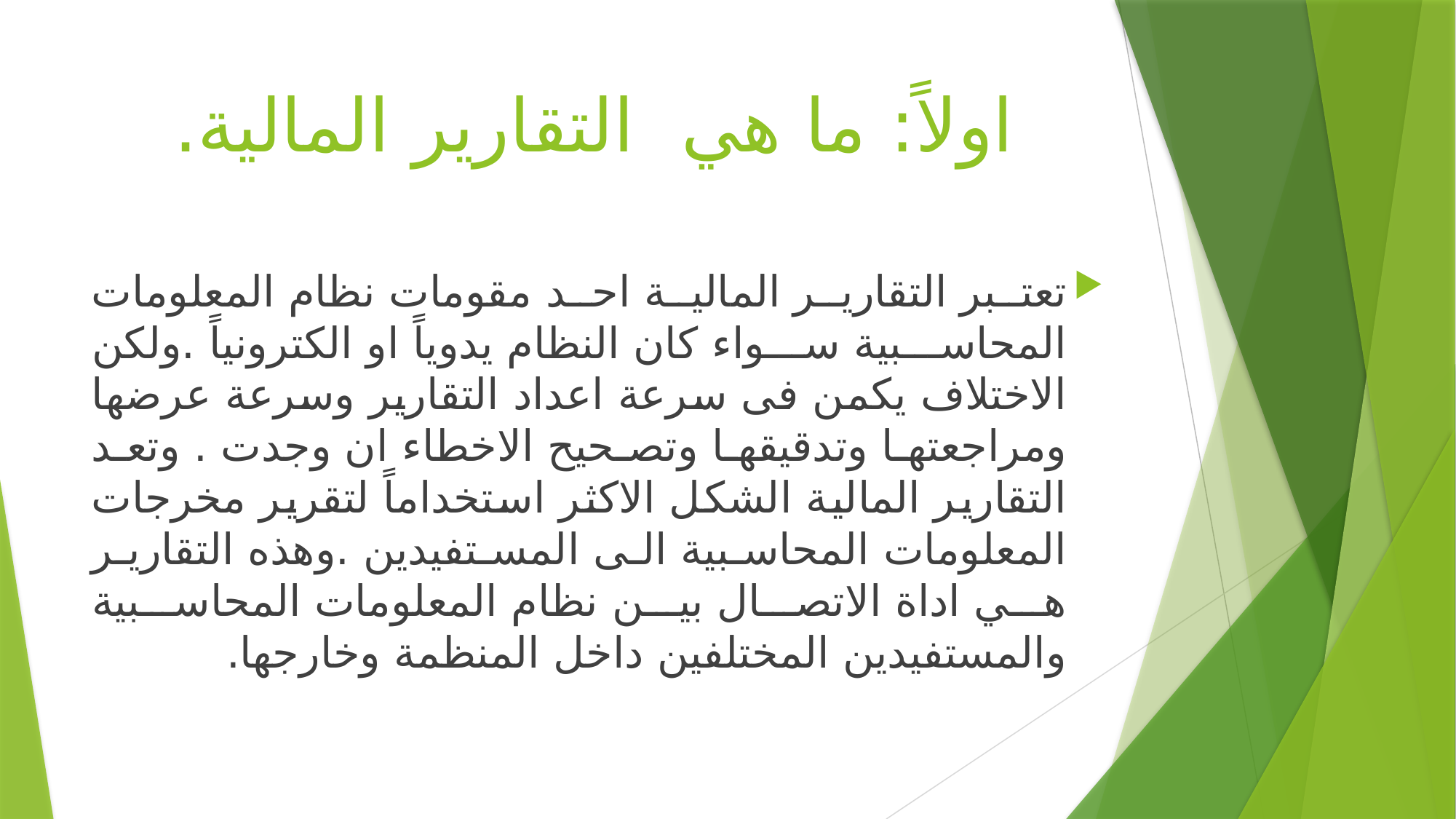

# اولاً: ما هي  التقارير المالية.
تعتبر التقارير المالية احد مقومات نظام المعلومات المحاسبية سواء كان النظام يدوياً او الكترونياً .ولكن الاختلاف يكمن فى سرعة اعداد التقارير وسرعة عرضها ومراجعتها وتدقيقها وتصحيح الاخطاء ان وجدت . وتعد التقارير المالية الشكل الاكثر استخداماً لتقرير مخرجات المعلومات المحاسبية الى المستفيدين .وهذه التقارير هي اداة الاتصال بين نظام المعلومات المحاسبية والمستفيدين المختلفين داخل المنظمة وخارجها.